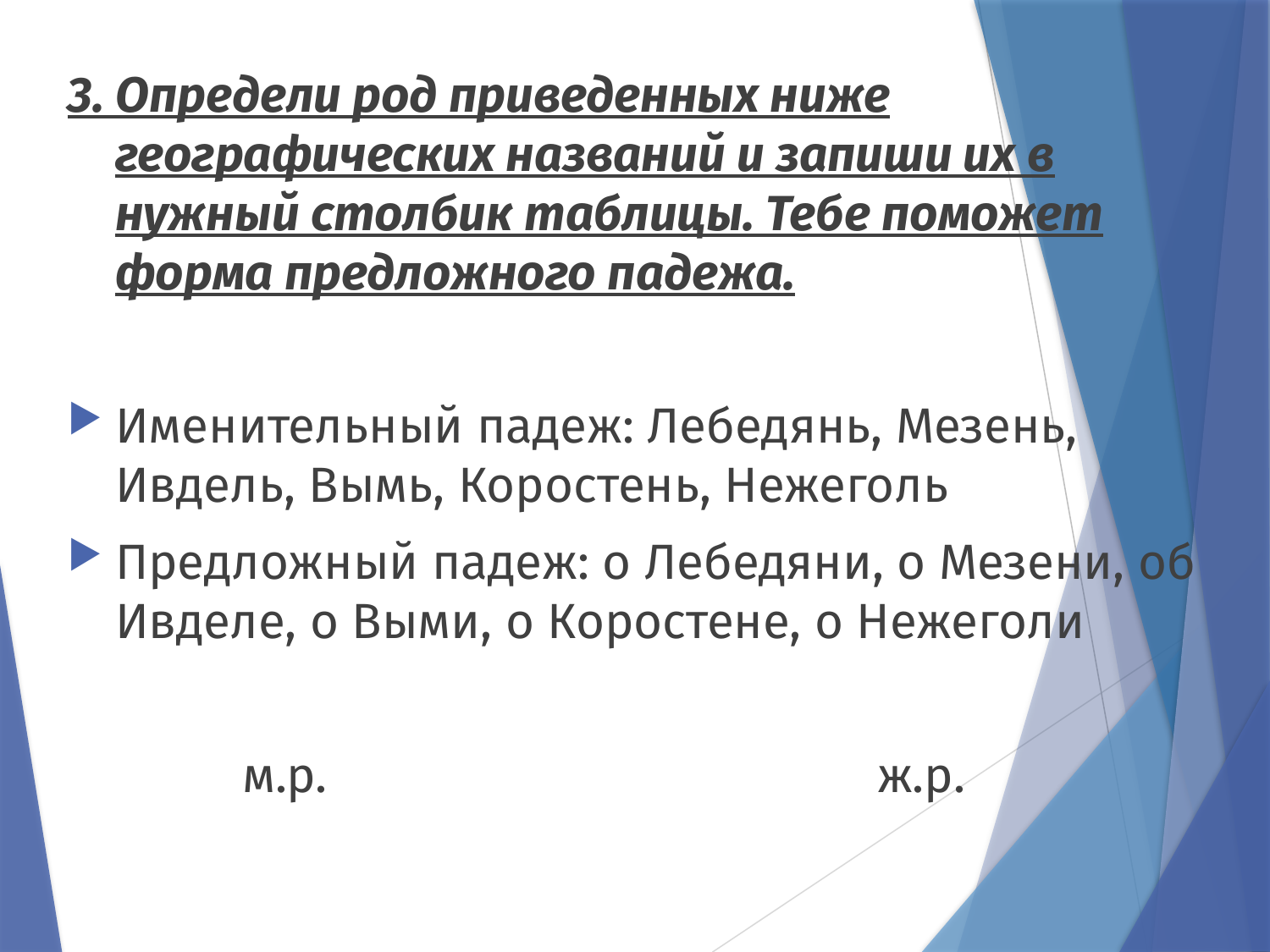

3. Определи род приведенных ниже географических названий и запиши их в нужный столбик таблицы. Тебе поможет форма предложного падежа.

Именительный падеж: Лебедянь, Мезень, Ивдель, Вымь, Коростень, Нежеголь
Предложный падеж: о Лебедяни, о Мезени, об Ивделе, о Выми, о Коростене, о Нежеголи

		м.р.					ж.р.